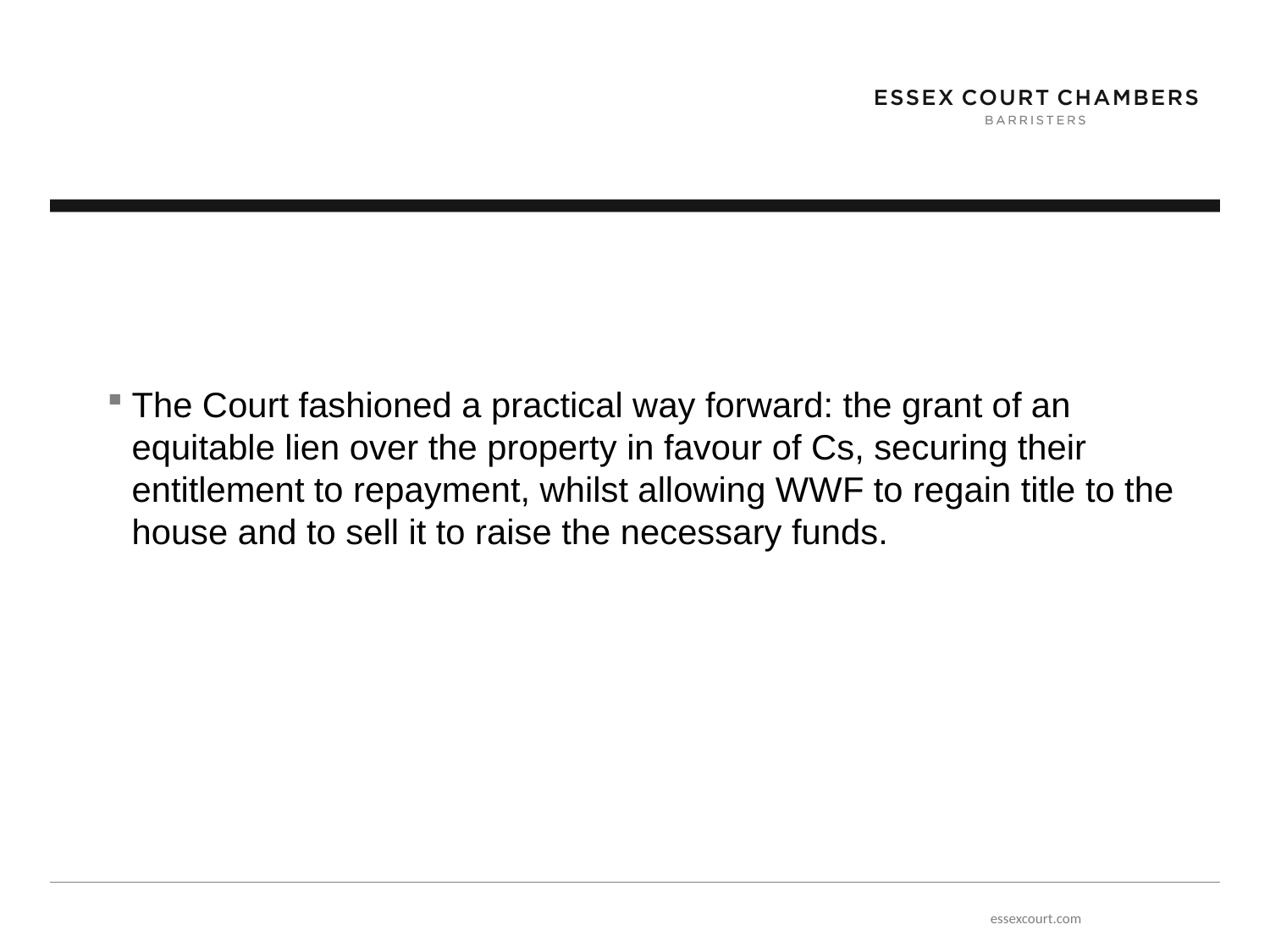

#

The Court fashioned a practical way forward: the grant of an equitable lien over the property in favour of Cs, securing their entitlement to repayment, whilst allowing WWF to regain title to the house and to sell it to raise the necessary funds.